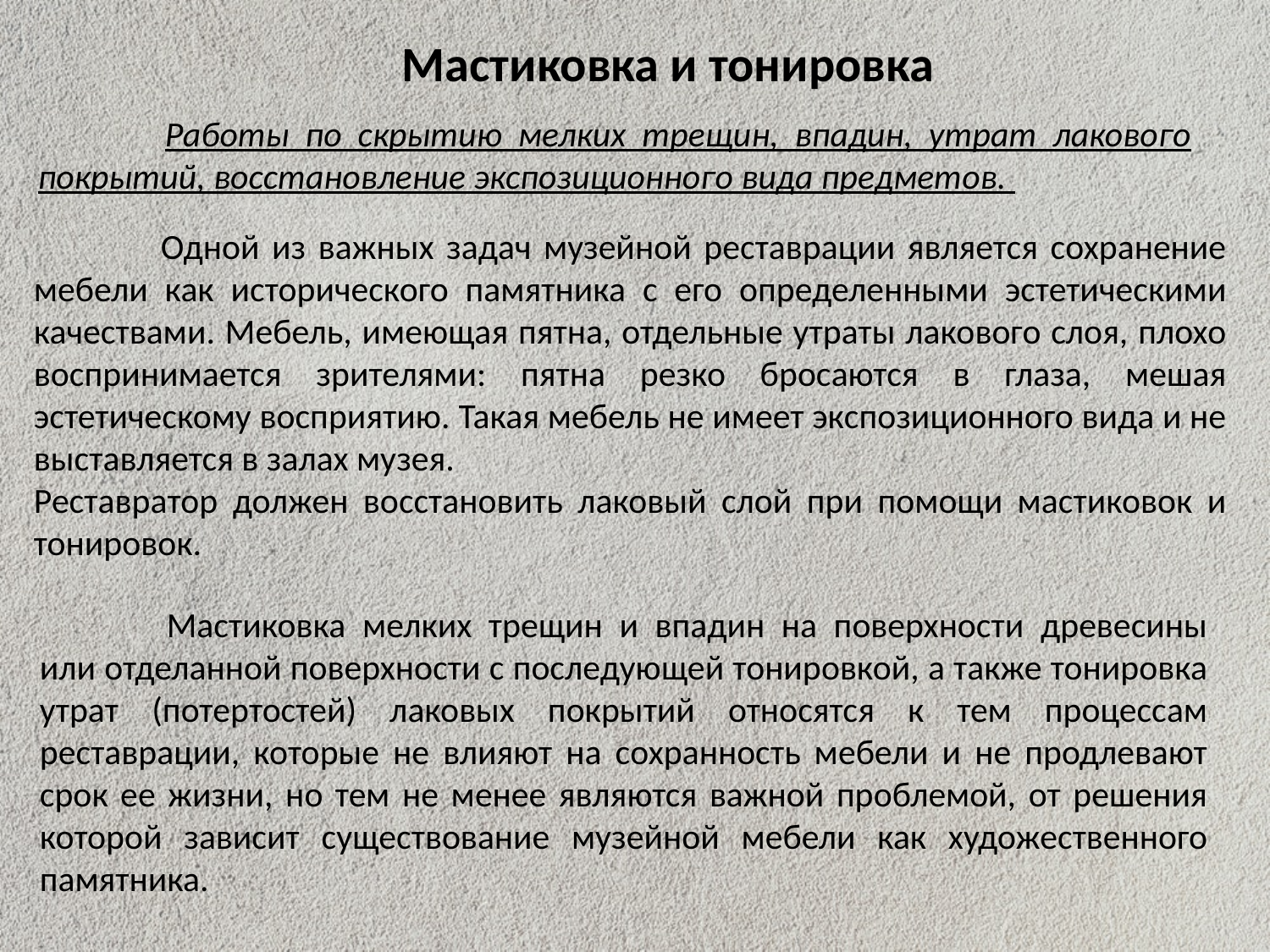

Мастиковка и тонировка
	Работы по скрытию мелких трещин, впадин, утрат лакового покрытий, восстановление экспозиционного вида предметов.
	Одной из важных задач музейной реставрации является сохранение мебели как исторического памятника с его определенными эстетическими качествами. Мебель, имеющая пятна, отдельные утраты лакового слоя, плохо воспринимается зрителями: пятна резко бросаются в глаза, мешая эстетическому восприятию. Такая мебель не имеет экспозиционного вида и не выставляется в залах музея.
Реставратор должен восстановить лаковый слой при помощи мастиковок и тонировок.
	Мастиковка мелких трещин и впадин на поверхности древесины или отделанной поверхности с последующей тонировкой, а также тонировка утрат (потертостей) лаковых покрытий относятся к тем процессам реставрации, которые не влияют на сохранность мебели и не продлевают срок ее жизни, но тем не менее являются важной проблемой, от решения которой зависит существование музейной мебели как художественного памятника.